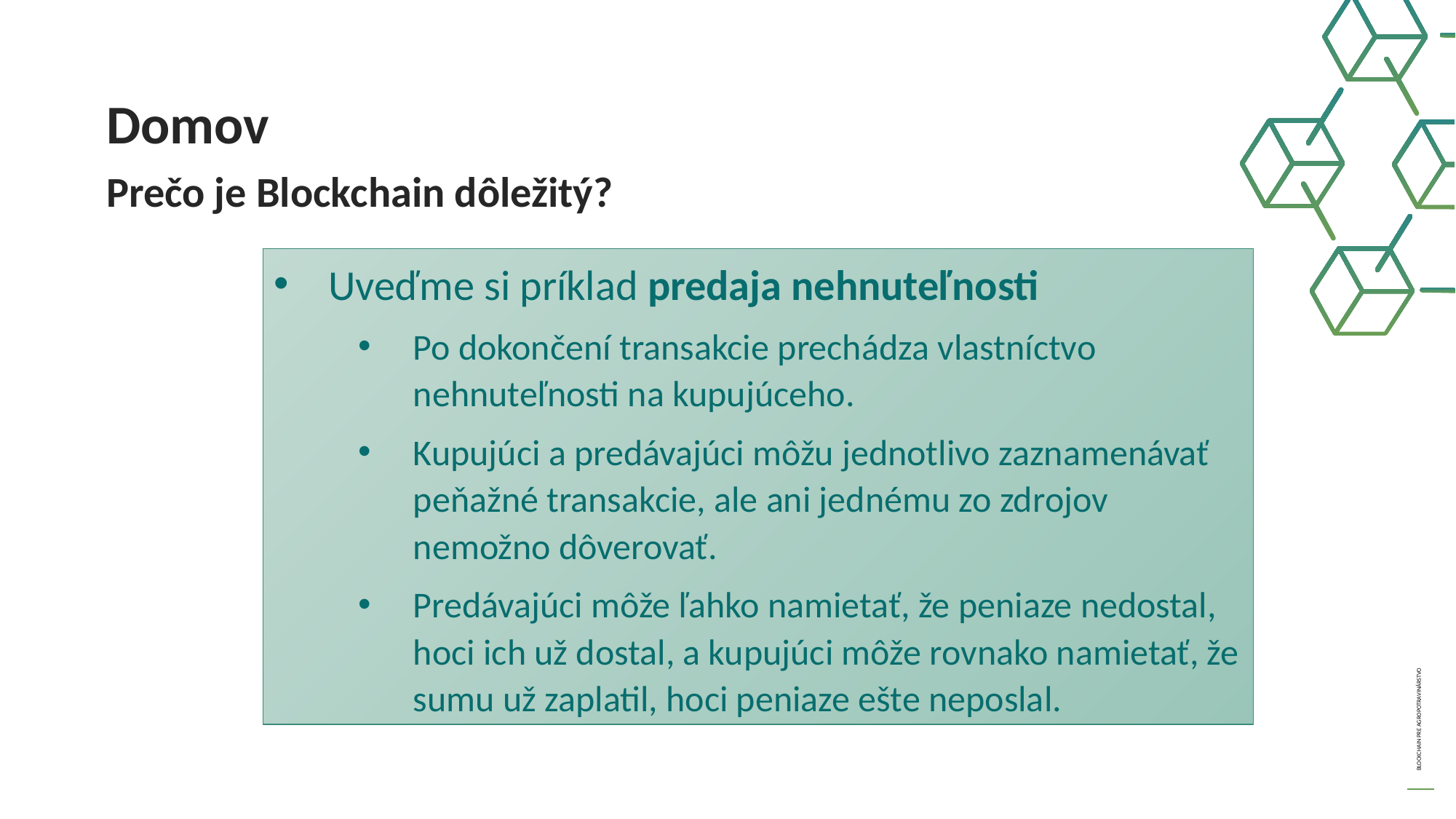

Domov
Prečo je Blockchain dôležitý?
Uveďme si príklad predaja nehnuteľnosti
Po dokončení transakcie prechádza vlastníctvo nehnuteľnosti na kupujúceho.
Kupujúci a predávajúci môžu jednotlivo zaznamenávať peňažné transakcie, ale ani jednému zo zdrojov nemožno dôverovať.
Predávajúci môže ľahko namietať, že peniaze nedostal, hoci ich už dostal, a kupujúci môže rovnako namietať, že sumu už zaplatil, hoci peniaze ešte neposlal.